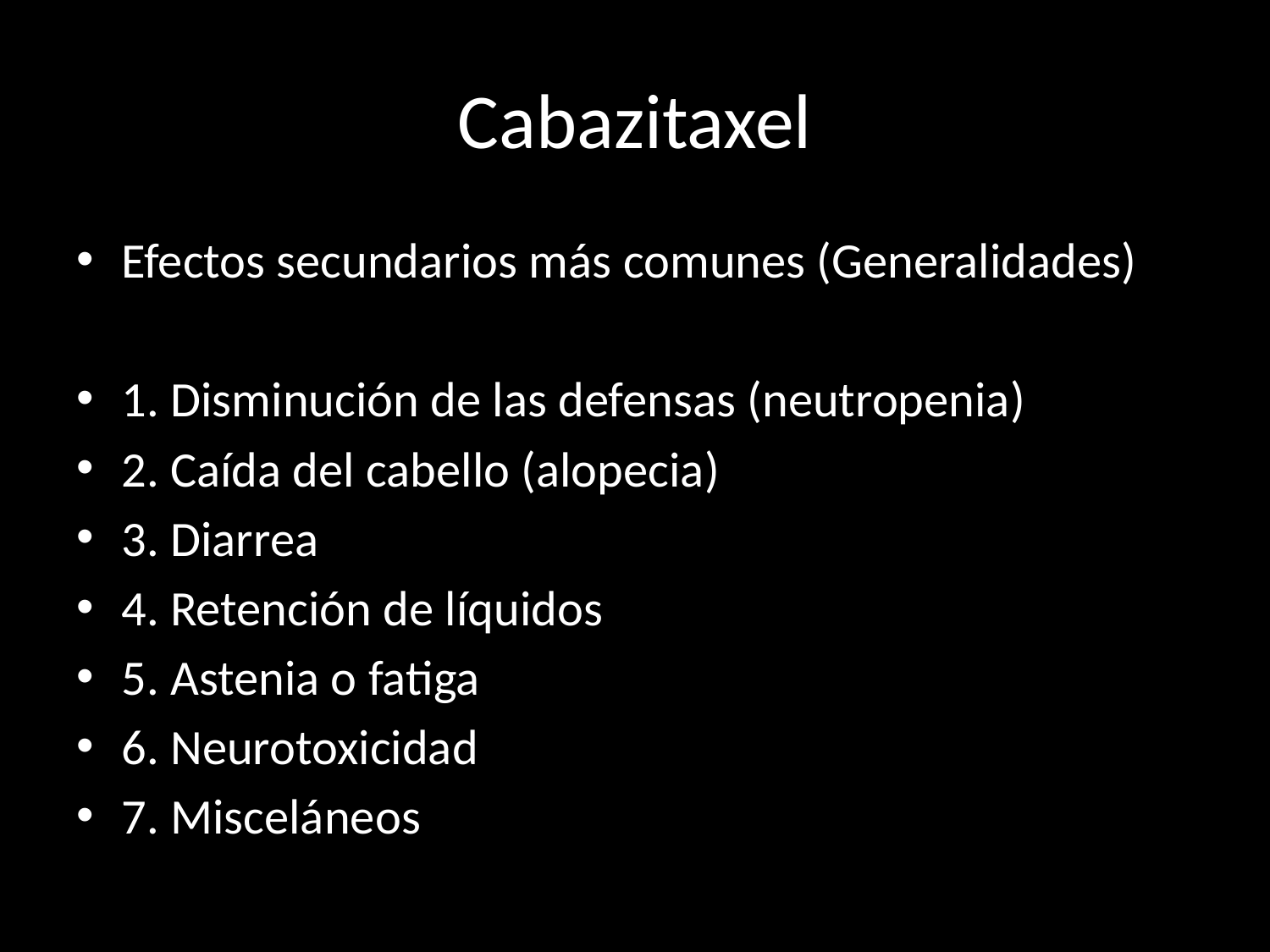

# Cabazitaxel
Efectos secundarios más comunes (Generalidades)

1. Disminución de las defensas (neutropenia)
2. Caída del cabello (alopecia)
3. Diarrea
4. Retención de líquidos
5. Astenia o fatiga
6. Neurotoxicidad
7. Misceláneos